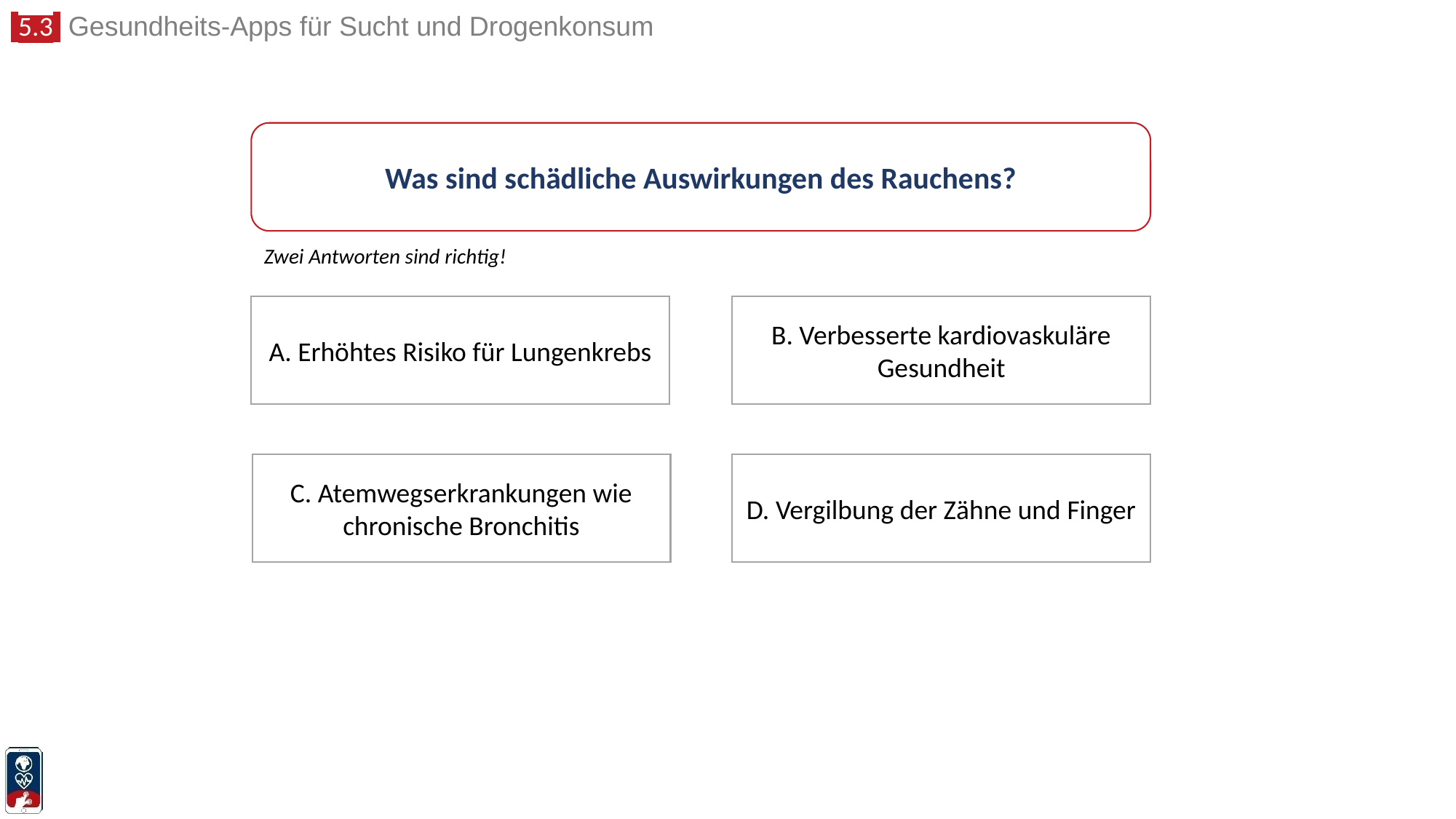

Was sind schädliche Auswirkungen des Rauchens?
Zwei Antworten sind richtig!
B. Verbesserte kardiovaskuläre Gesundheit
A. Erhöhtes Risiko für Lungenkrebs
C. Atemwegserkrankungen wie chronische Bronchitis
D. Vergilbung der Zähne und Finger